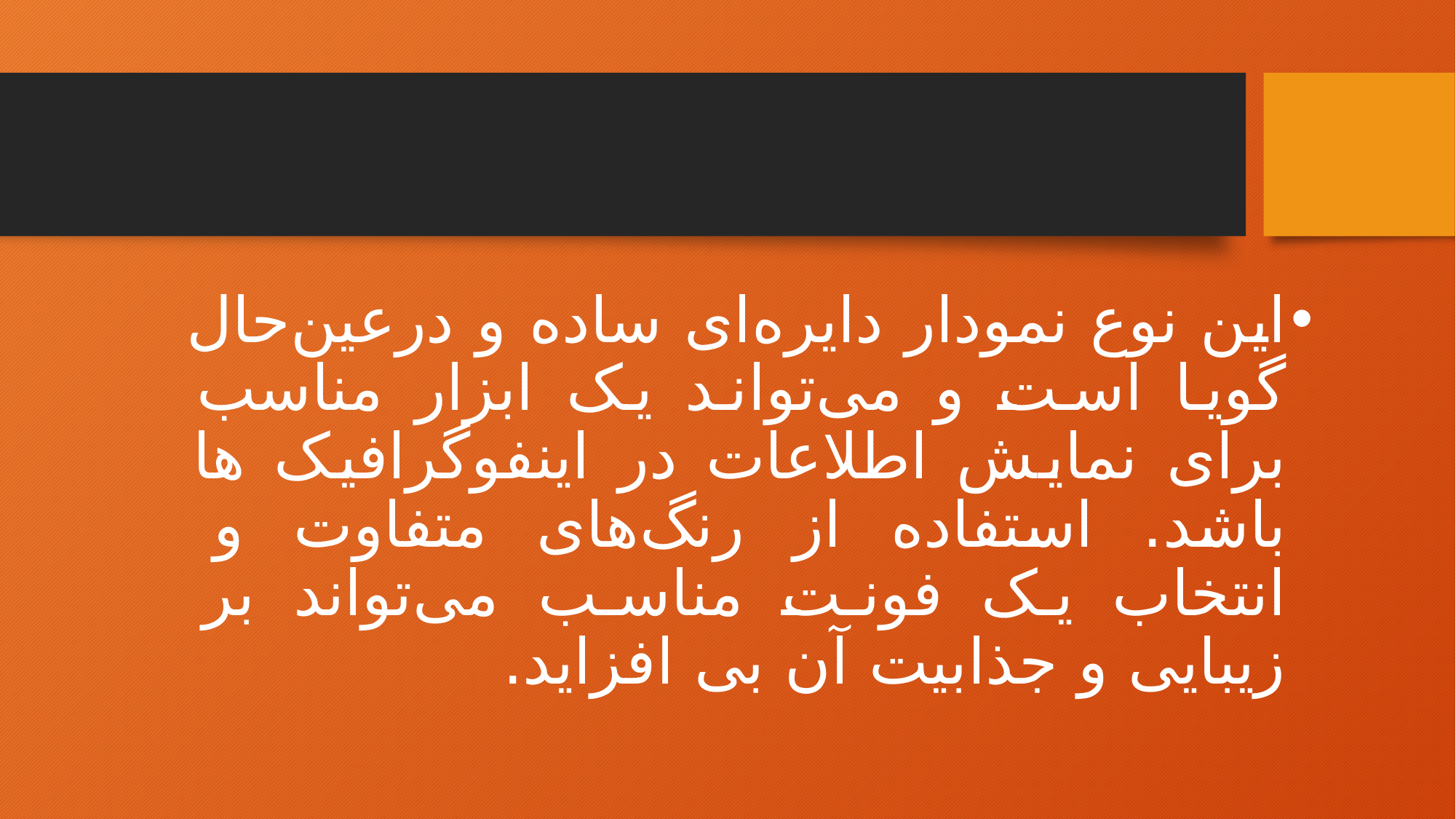

این نوع نمودار دایره‌ای ساده و درعین‌حال گویا است و می‌تواند یک ابزار مناسب برای نمایش اطلاعات در اینفوگرافیک ها باشد. استفاده از رنگ‌های متفاوت و انتخاب یک فونت مناسب می‌تواند بر زیبایی و جذابیت آن بی افزاید.